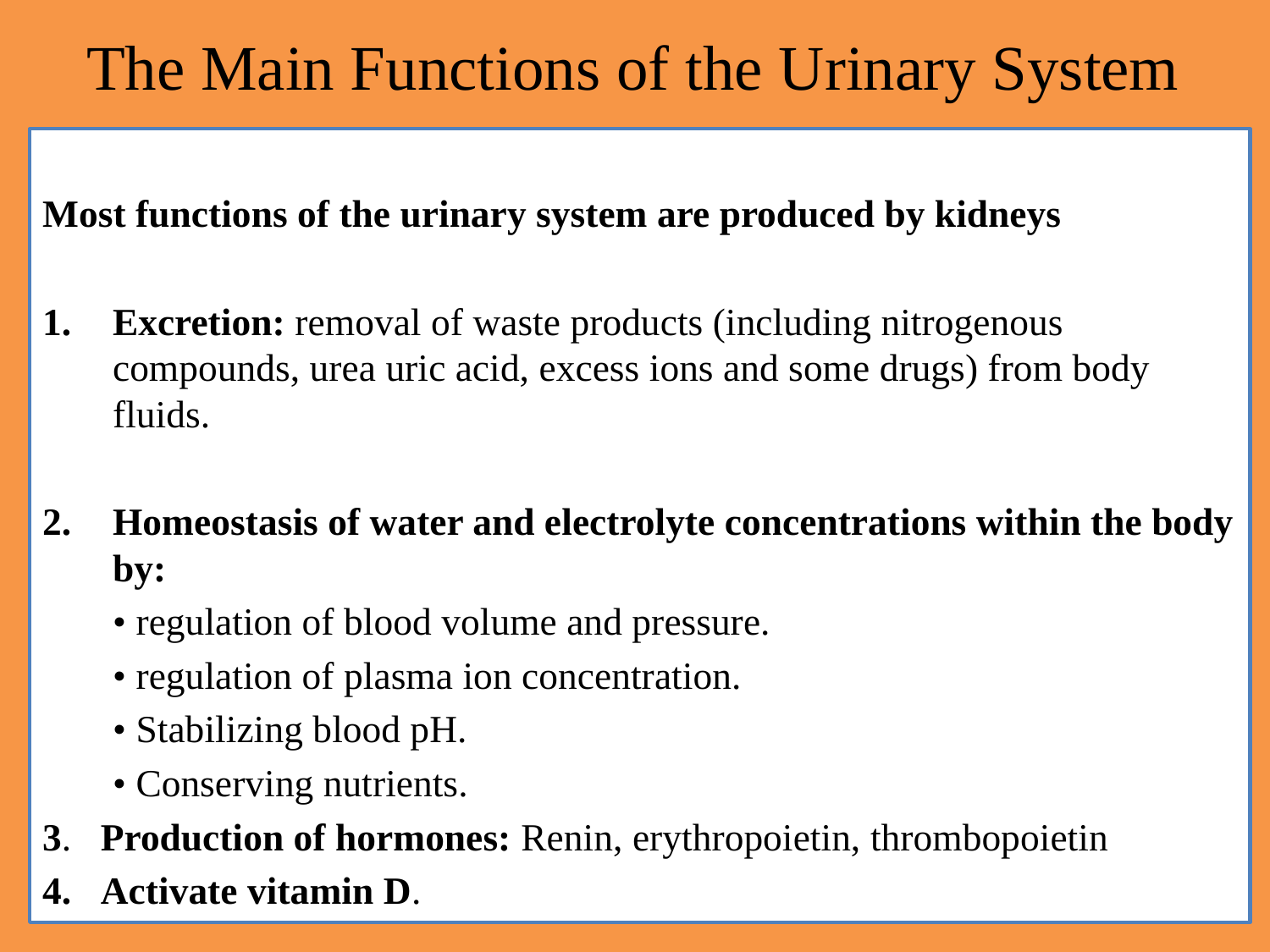

# The Main Functions of the Urinary System

Most functions of the urinary system are produced by kidneys

Excretion: removal of waste products (including nitrogenous compounds, urea uric acid, excess ions and some drugs) from body fluids.

Homeostasis of water and electrolyte concentrations within the body by:
		• regulation of blood volume and pressure.
		• regulation of plasma ion concentration.
		• Stabilizing blood pH.
		• Conserving nutrients.
3.   Production of hormones: Renin, erythropoietin, thrombopoietin
4.   Activate vitamin D.